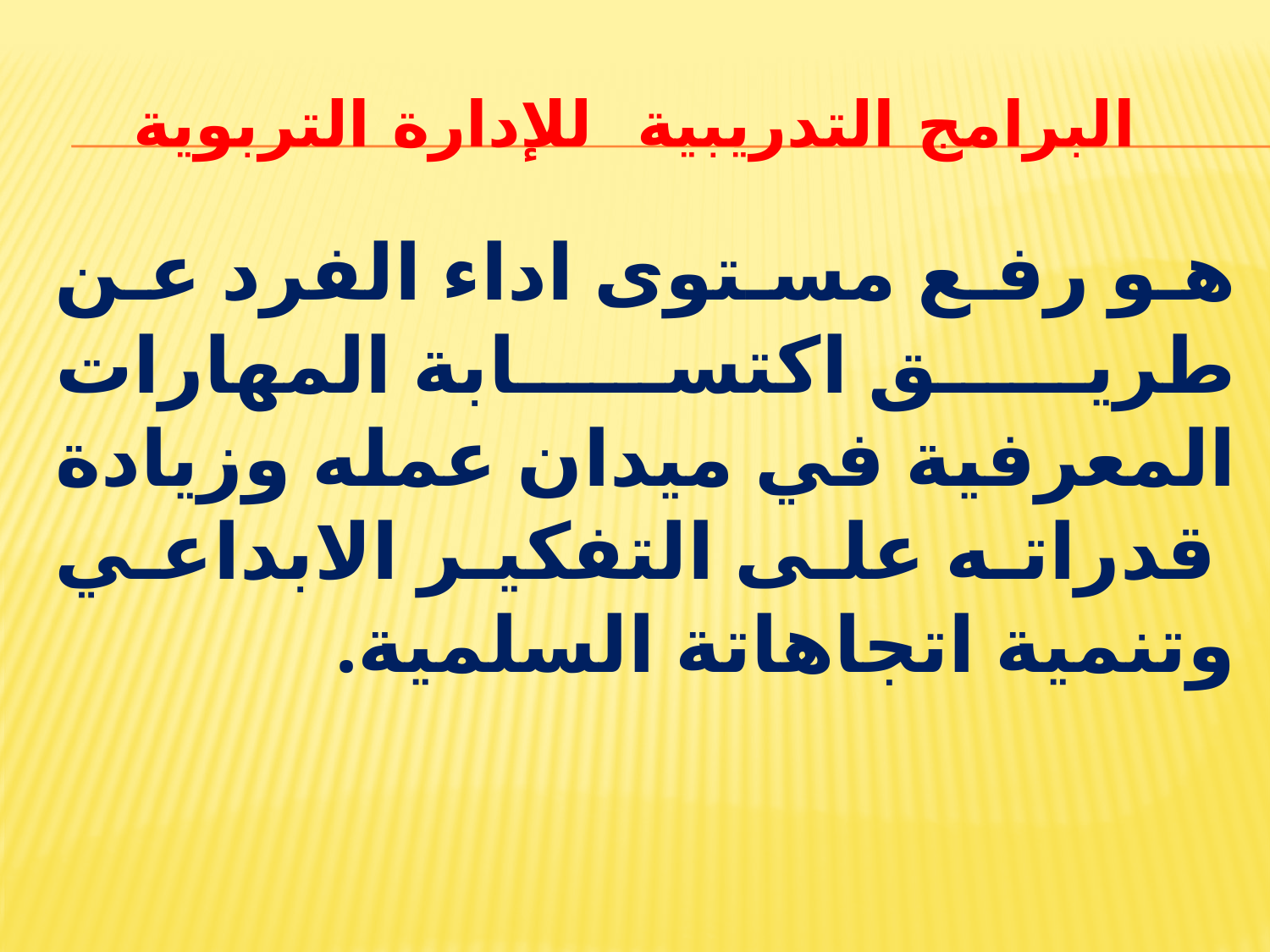

# البرامج التدريبية  للإدارة التربوية
هو رفع مستوى اداء الفرد عن طريق اكتسابة المهارات المعرفية في ميدان عمله وزيادة  قدراته على التفكير الابداعي وتنمية اتجاهاتة السلمية.